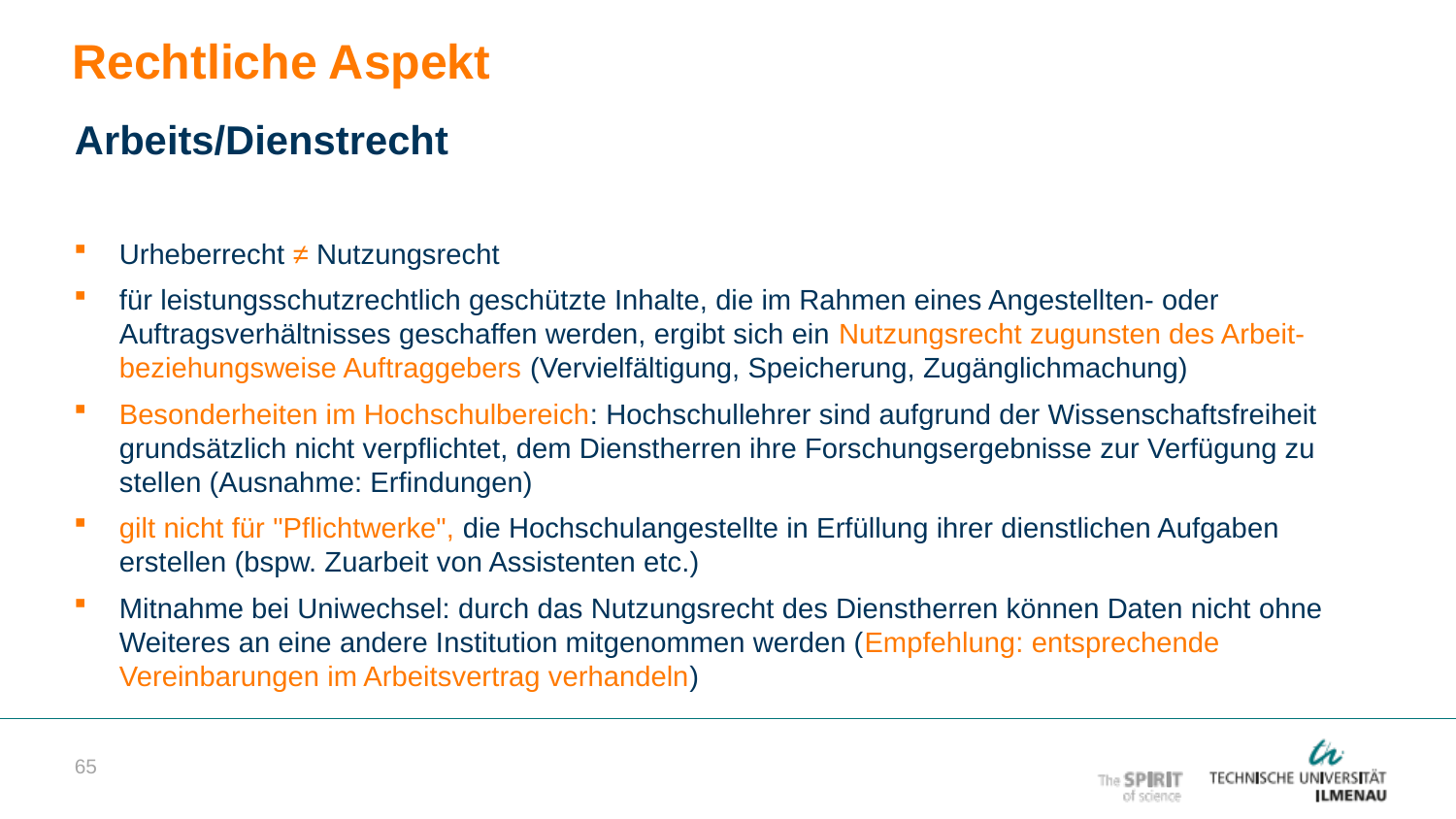

Rechtliche Aspekt
Arbeits/Dienstrecht

Urheberrecht ≠ Nutzungsrecht
für leistungsschutzrechtlich geschützte Inhalte, die im Rahmen eines Angestellten- oder Auftragsverhältnisses geschaffen werden, ergibt sich ein Nutzungsrecht zugunsten des Arbeit- beziehungsweise Auftraggebers (Vervielfältigung, Speicherung, Zugänglichmachung)
Besonderheiten im Hochschulbereich: Hochschullehrer sind aufgrund der Wissenschaftsfreiheit grundsätzlich nicht verpflichtet, dem Dienstherren ihre Forschungsergebnisse zur Verfügung zu stellen (Ausnahme: Erfindungen)
gilt nicht für "Pflichtwerke", die Hochschulangestellte in Erfüllung ihrer dienstlichen Aufgaben erstellen (bspw. Zuarbeit von Assistenten etc.)
Mitnahme bei Uniwechsel: durch das Nutzungsrecht des Dienstherren können Daten nicht ohne Weiteres an eine andere Institution mitgenommen werden (Empfehlung: entsprechende Vereinbarungen im Arbeitsvertrag verhandeln)

65